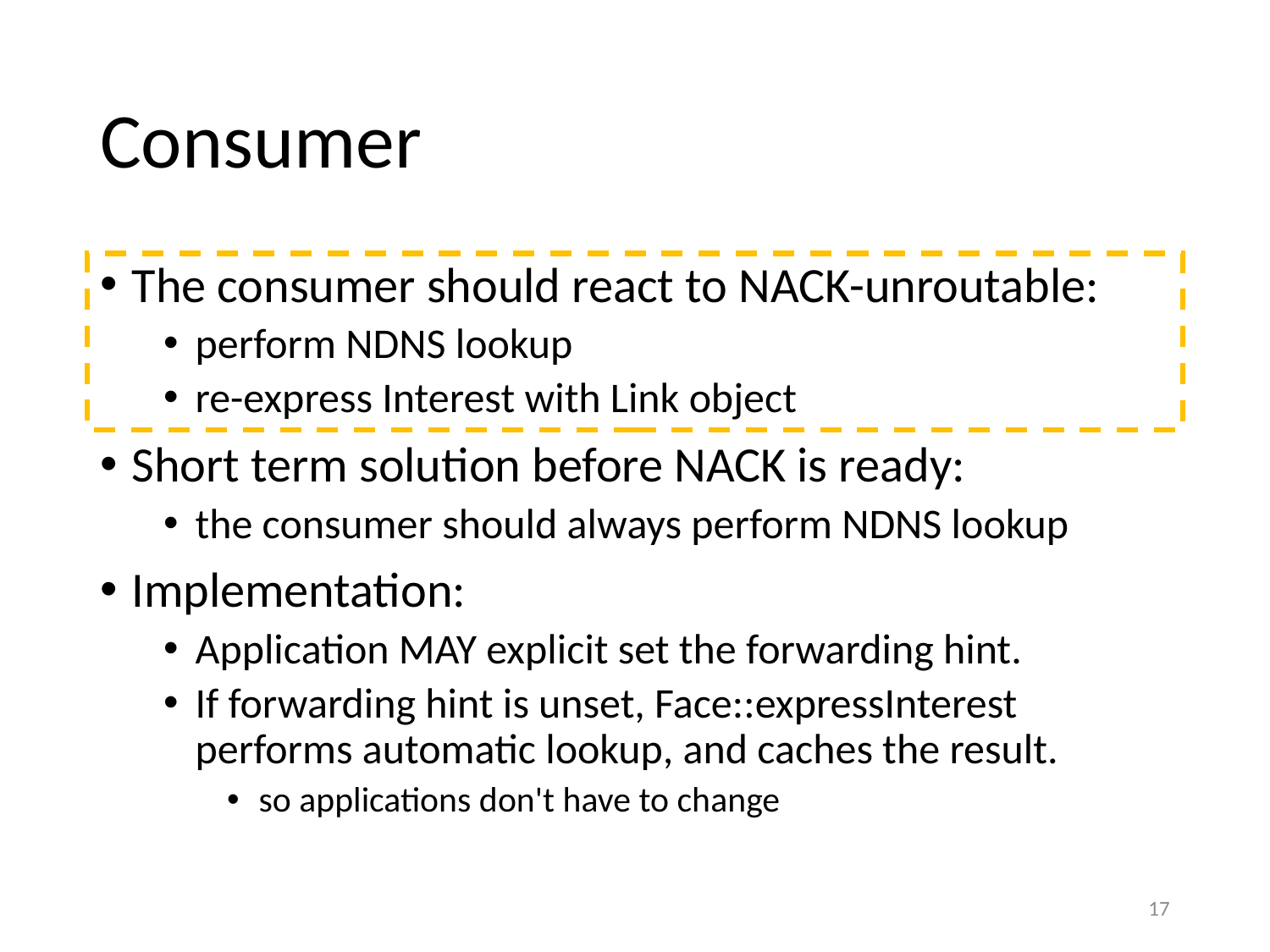

# Consumer
The consumer should react to NACK-unroutable:
perform NDNS lookup
re-express Interest with Link object
Short term solution before NACK is ready:
the consumer should always perform NDNS lookup
Implementation:
Application MAY explicit set the forwarding hint.
If forwarding hint is unset, Face::expressInterest performs automatic lookup, and caches the result.
so applications don't have to change

17